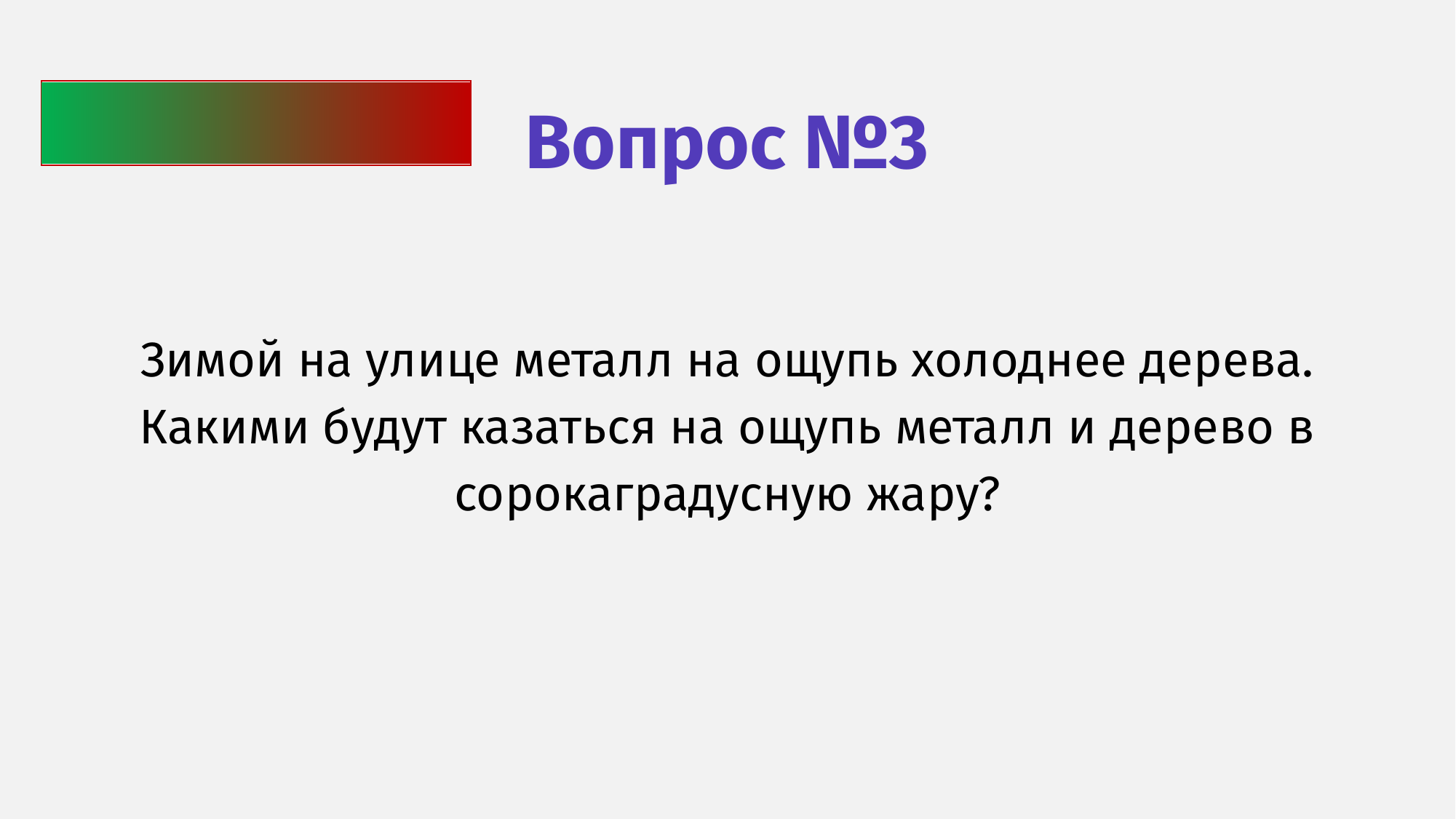

Вопрос №3
Зимой на улице металл на ощупь холоднее дерева. Какими будут казаться на ощупь металл и дерево в сорокаградусную жару?